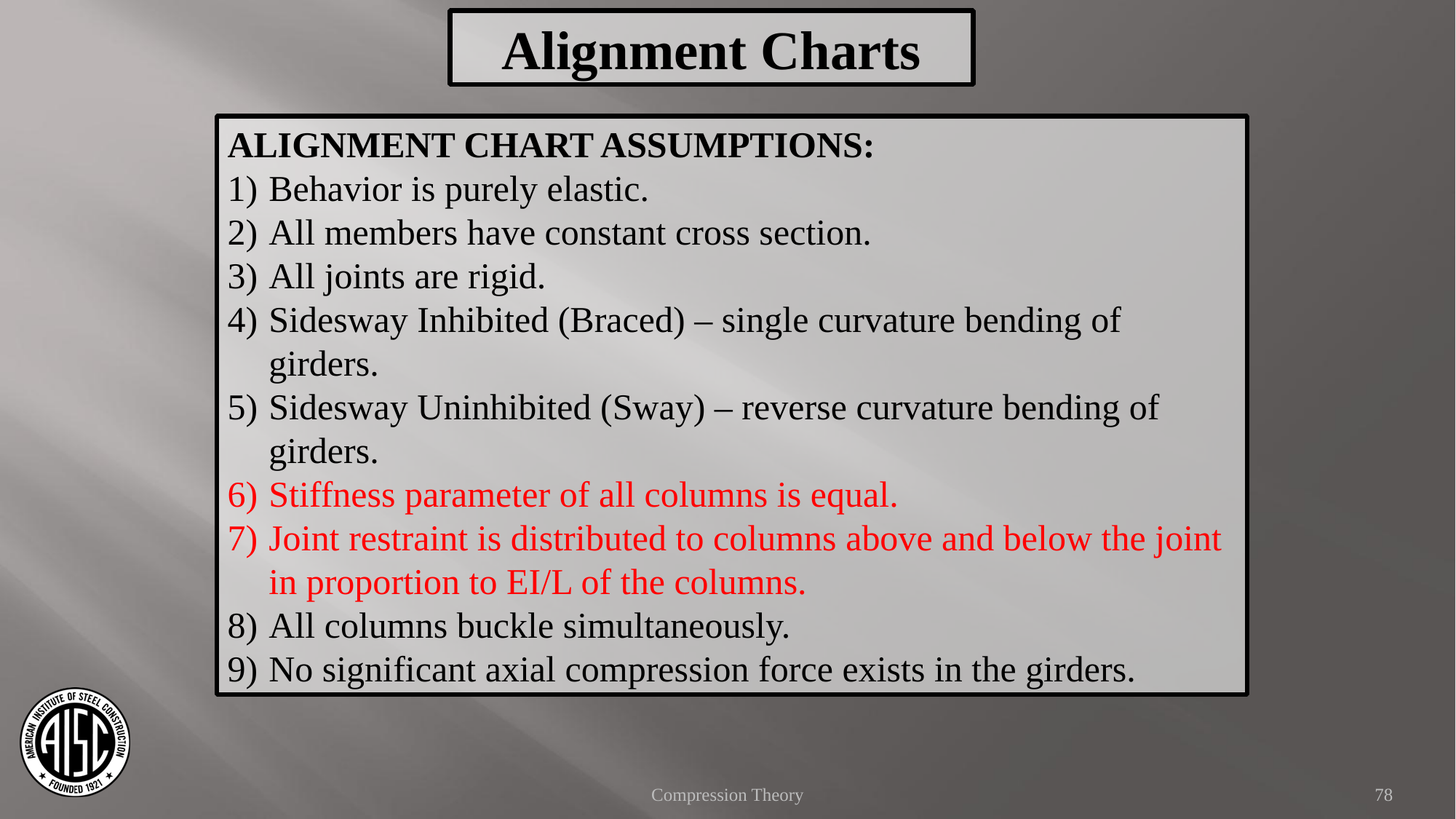

Alignment Charts
ALIGNMENT CHART ASSUMPTIONS:
Behavior is purely elastic.
All members have constant cross section.
All joints are rigid.
Sidesway Inhibited (Braced) – single curvature bending of girders.
Sidesway Uninhibited (Sway) – reverse curvature bending of girders.
Stiffness parameter of all columns is equal.
Joint restraint is distributed to columns above and below the joint in proportion to EI/L of the columns.
All columns buckle simultaneously.
No significant axial compression force exists in the girders.
78
Compression Theory